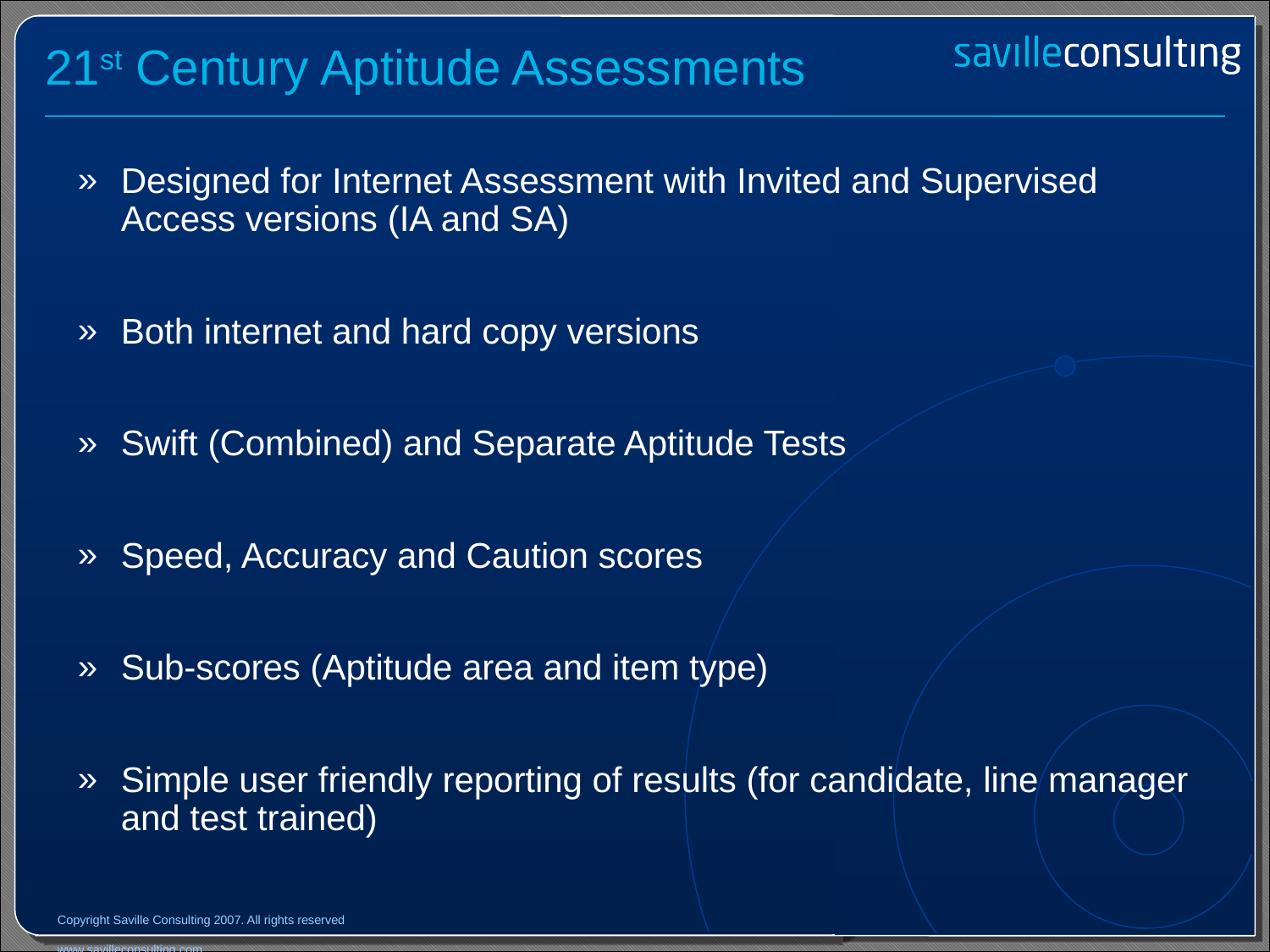

# 21st Century Aptitude Assessments
Designed for Internet Assessment with Invited and Supervised Access versions (IA and SA)

Both internet and hard copy versions

Swift (Combined) and Separate Aptitude Tests

Speed, Accuracy and Caution scores

Sub-scores (Aptitude area and item type)

Simple user friendly reporting of results (for candidate, line manager and test trained)